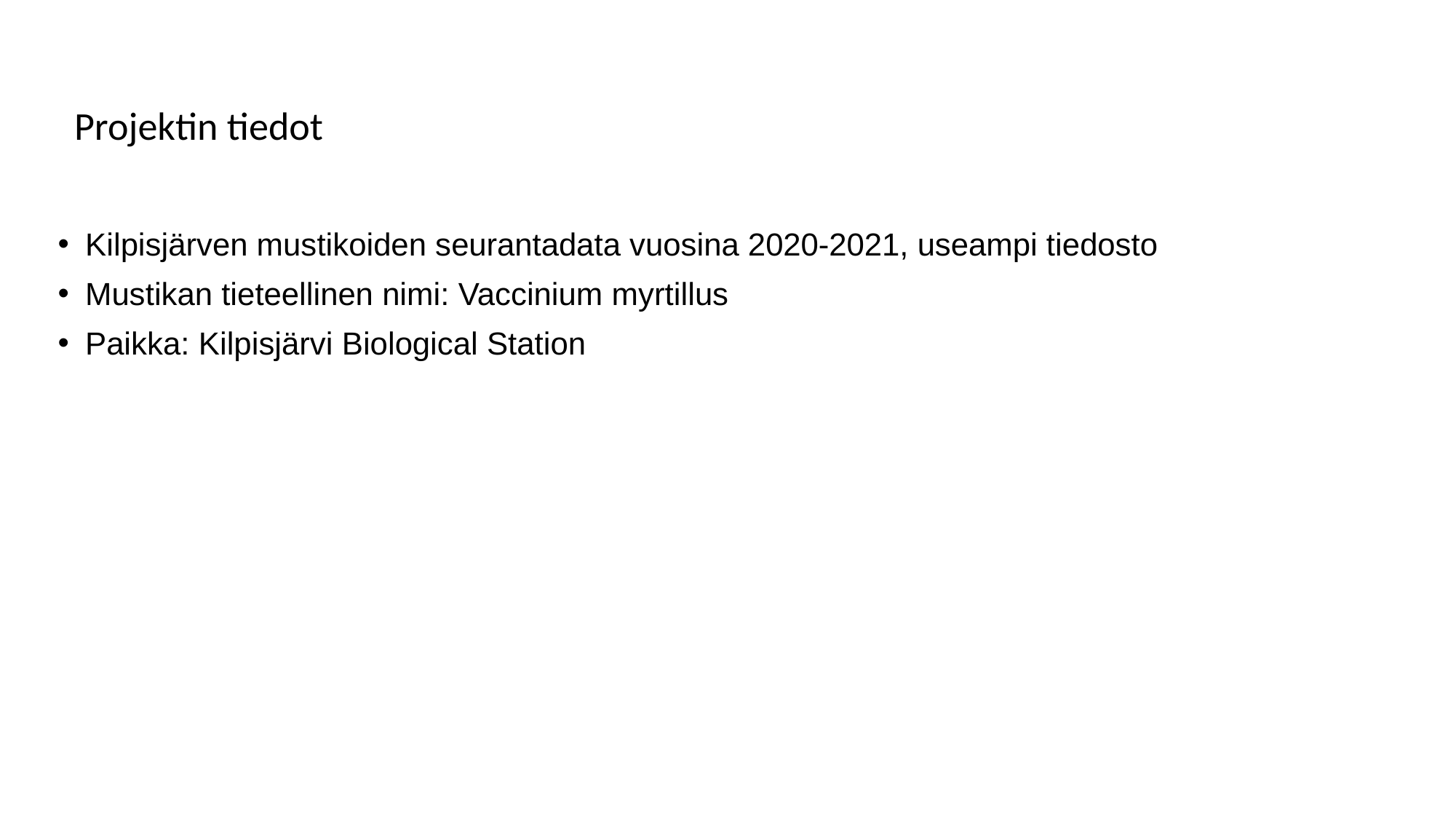

Projektin tiedot
Kilpisjärven mustikoiden seurantadata vuosina 2020-2021, useampi tiedosto
Mustikan tieteellinen nimi: Vaccinium myrtillus
Paikka: Kilpisjärvi Biological Station